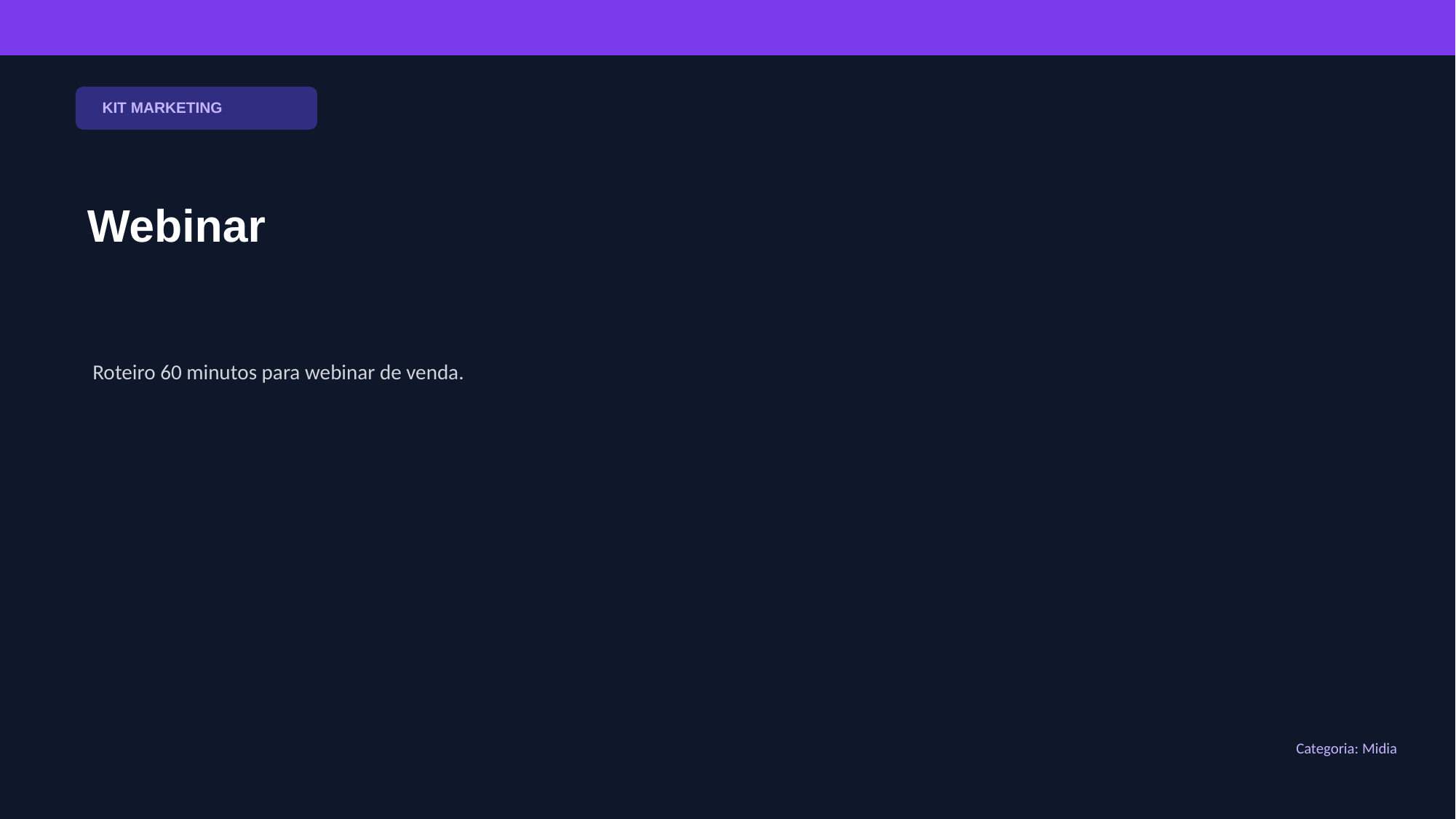

KIT MARKETING
Webinar
Roteiro 60 minutos para webinar de venda.
Categoria: Midia